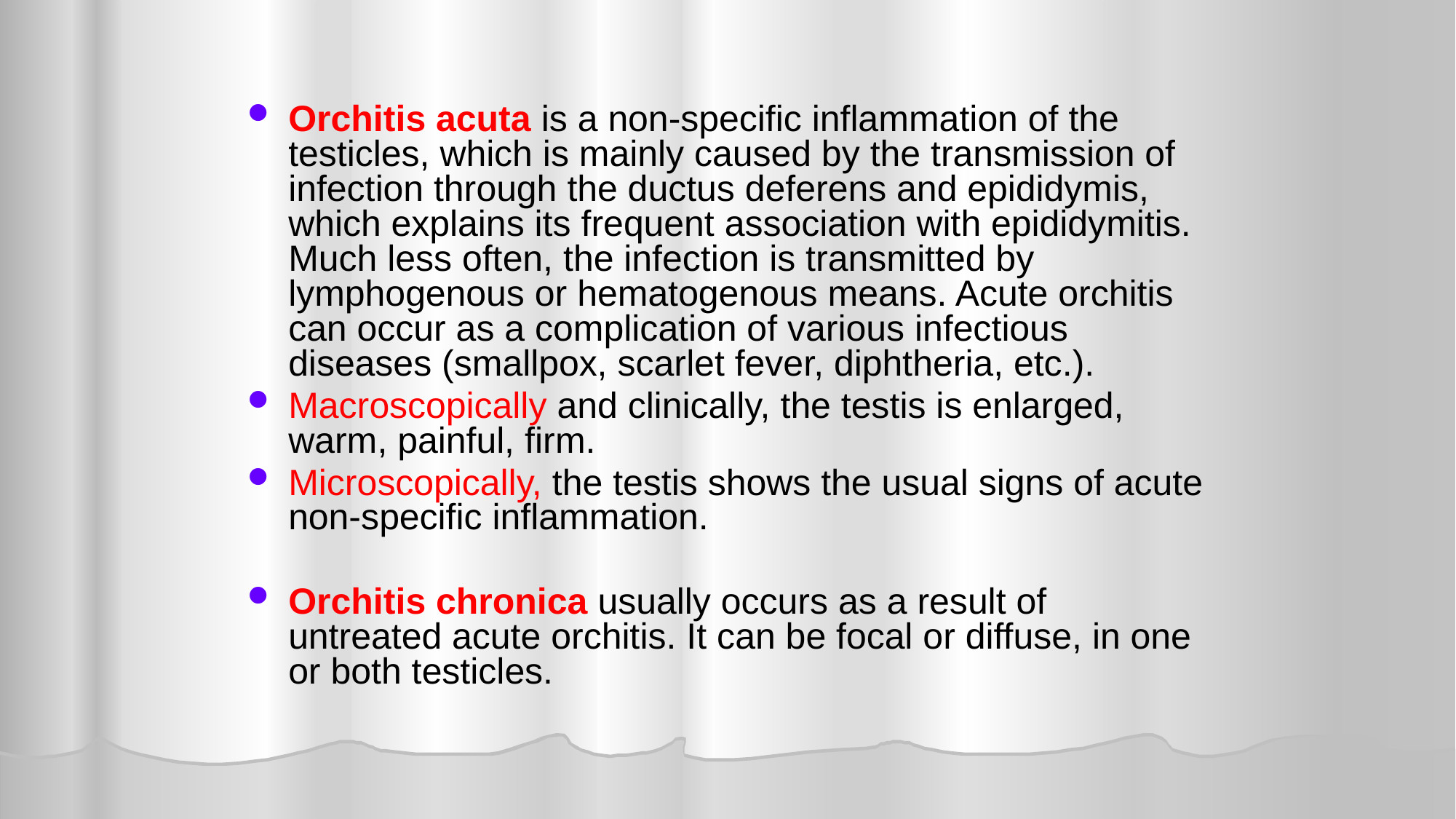

Orchitis acuta is a non-specific inflammation of the testicles, which is mainly caused by the transmission of infection through the ductus deferens and epididymis, which explains its frequent association with epididymitis. Much less often, the infection is transmitted by lymphogenous or hematogenous means. Acute orchitis can occur as a complication of various infectious diseases (smallpox, scarlet fever, diphtheria, etc.).
Macroscopically and clinically, the testis is enlarged, warm, painful, firm.
Microscopically, the testis shows the usual signs of acute non-specific inflammation.

Orchitis chronica usually occurs as a result of untreated acute orchitis. It can be focal or diffuse, in one or both testicles.